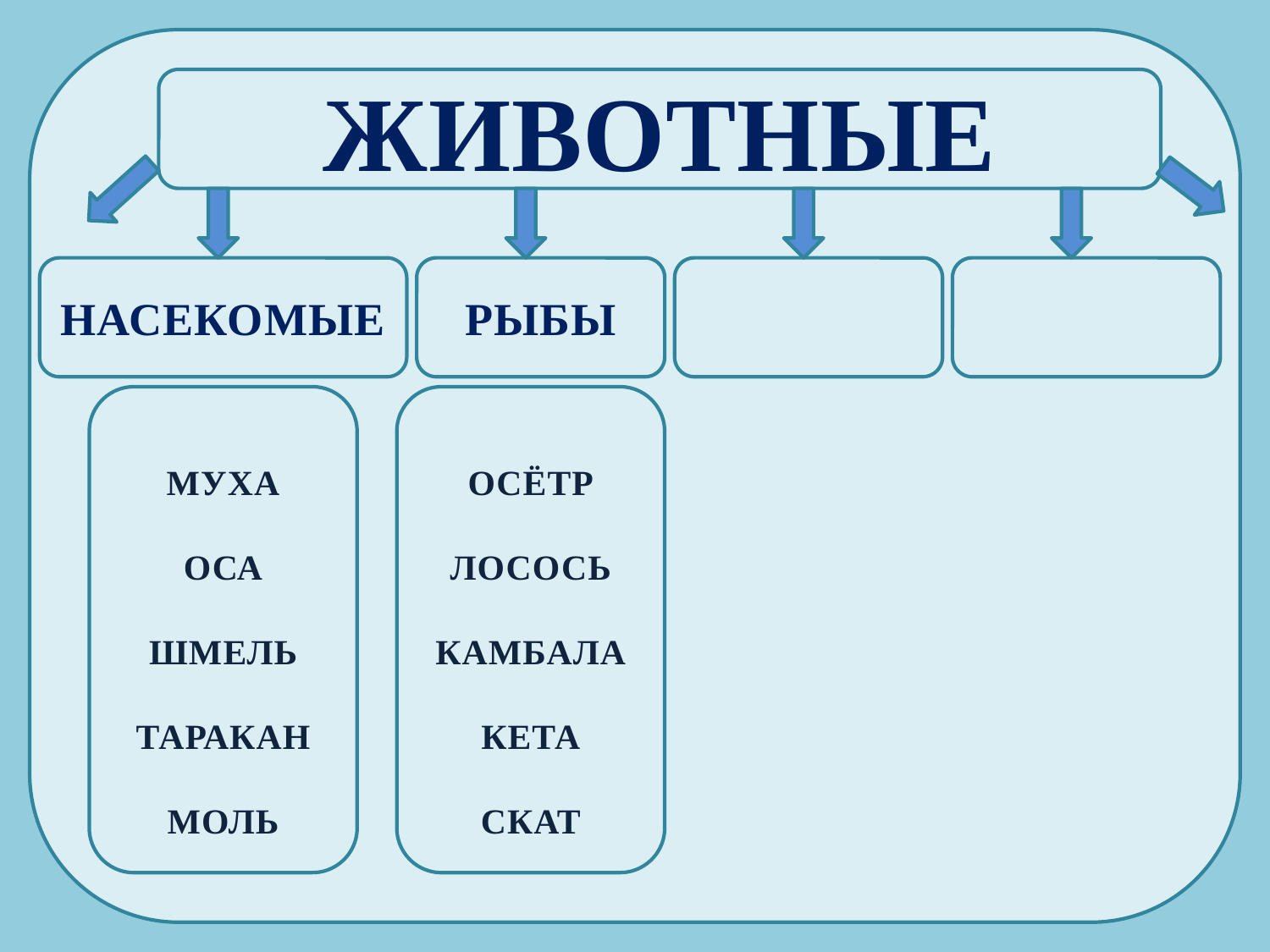

ЖИВОТНЫЕ

НАСЕКОМЫЕ
РЫБЫ

МУХА
ОСА
ШМЕЛЬ
ТАРАКАН
МОЛЬ
ОСЁТР
ЛОСОСЬ
КАМБАЛА
КЕТА
СКАТ